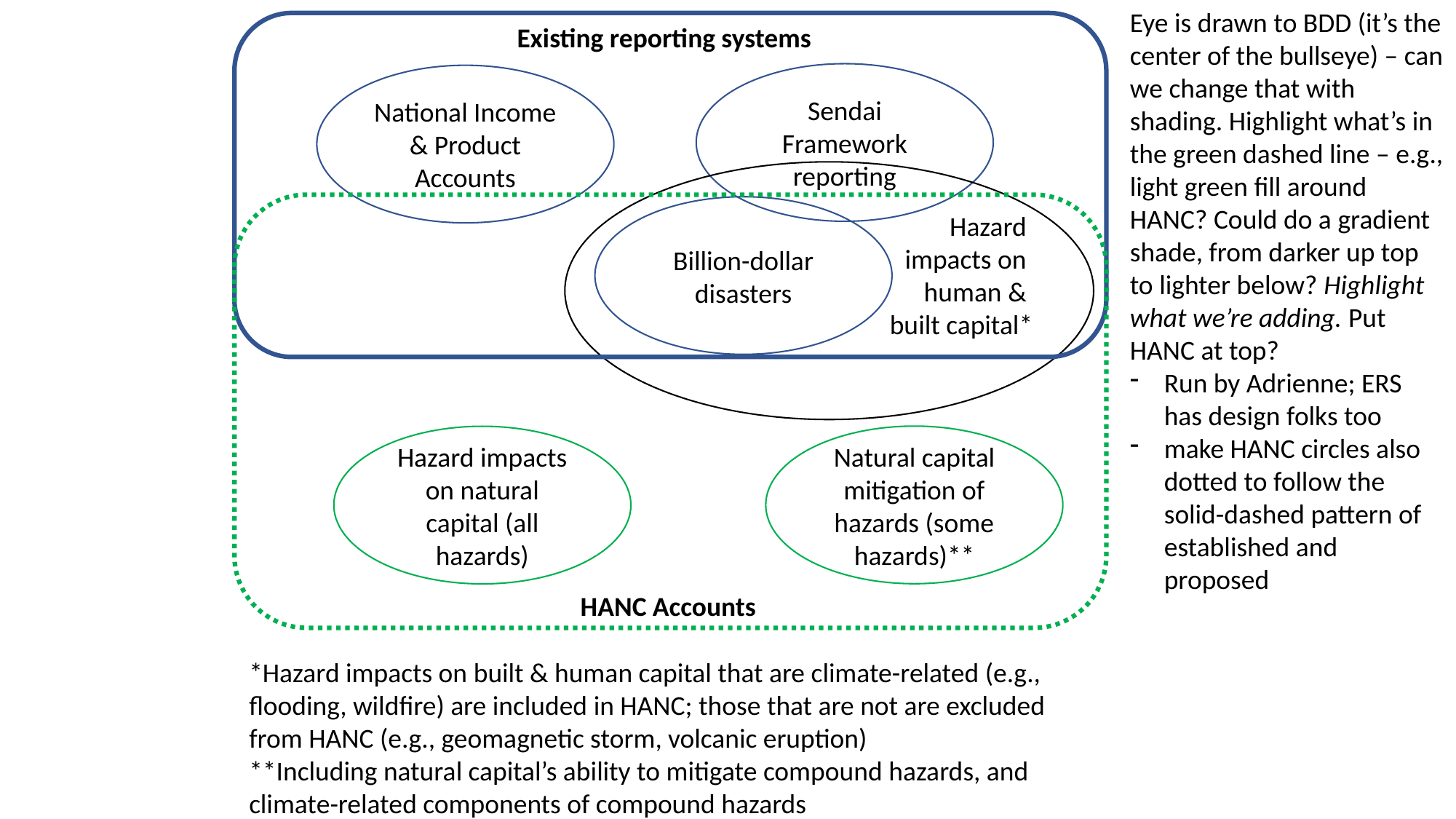

Eye is drawn to BDD (it’s the center of the bullseye) – can we change that with shading. Highlight what’s in the green dashed line – e.g., light green fill around HANC? Could do a gradient shade, from darker up top to lighter below? Highlight what we’re adding. Put HANC at top?
Run by Adrienne; ERS has design folks too
make HANC circles also dotted to follow the solid-dashed pattern of established and proposed

Existing reporting systems
Sendai Framework reporting
National Income & Product Accounts

Billion-dollar disasters
Hazard
impacts on
human &
built capital*
Natural capital mitigation of hazards (some hazards)**
Hazard impacts on natural capital (all hazards)
HANC Accounts
*Hazard impacts on built & human capital that are climate-related (e.g., flooding, wildfire) are included in HANC; those that are not are excluded from HANC (e.g., geomagnetic storm, volcanic eruption)
**Including natural capital’s ability to mitigate compound hazards, and climate-related components of compound hazards